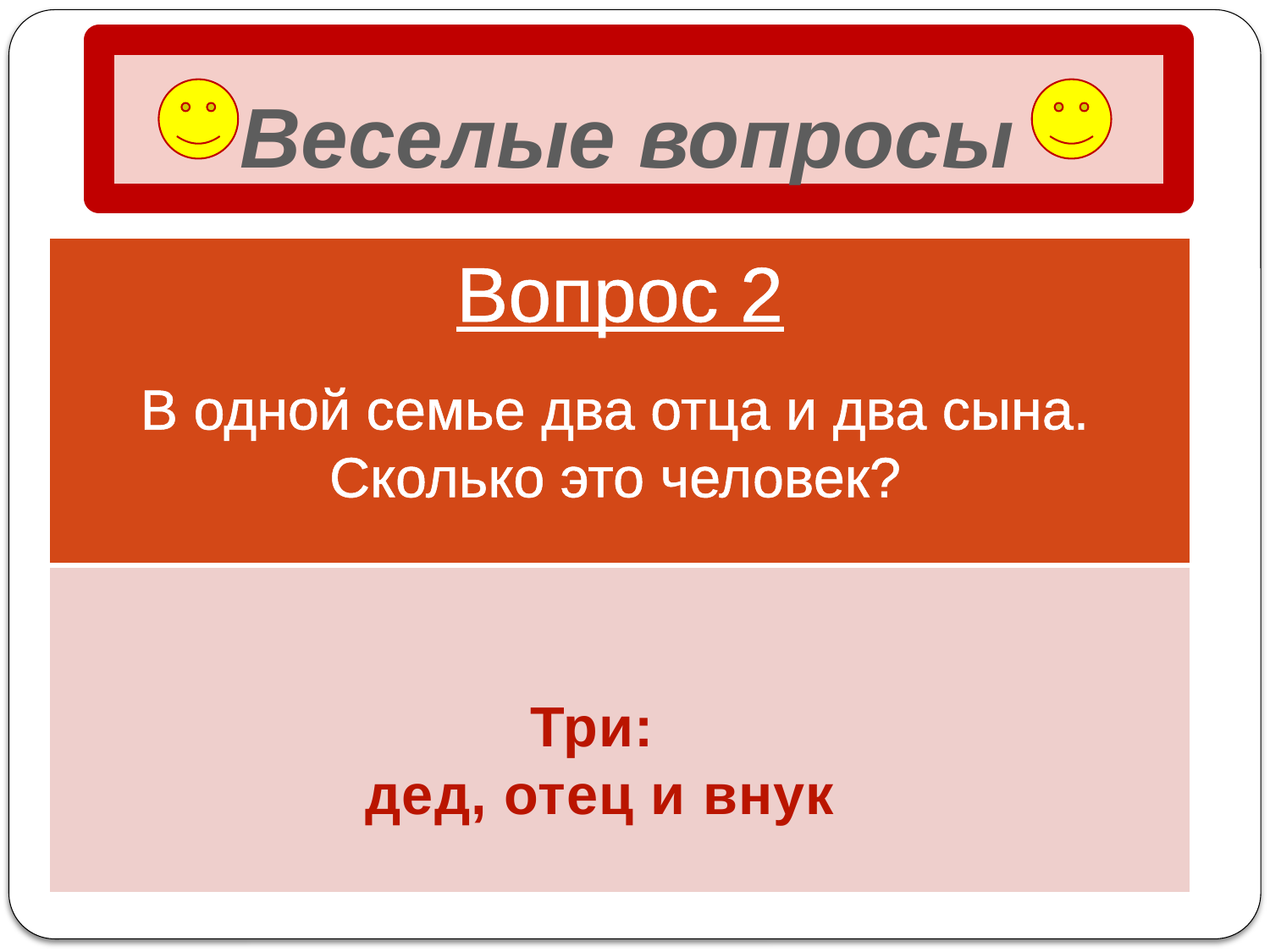

# Веселые вопросы

Вопрос 2
|  |
| --- |
|  |
В одной семье два отца и два сына. Сколько это человек?
Три:
дед, отец и внук